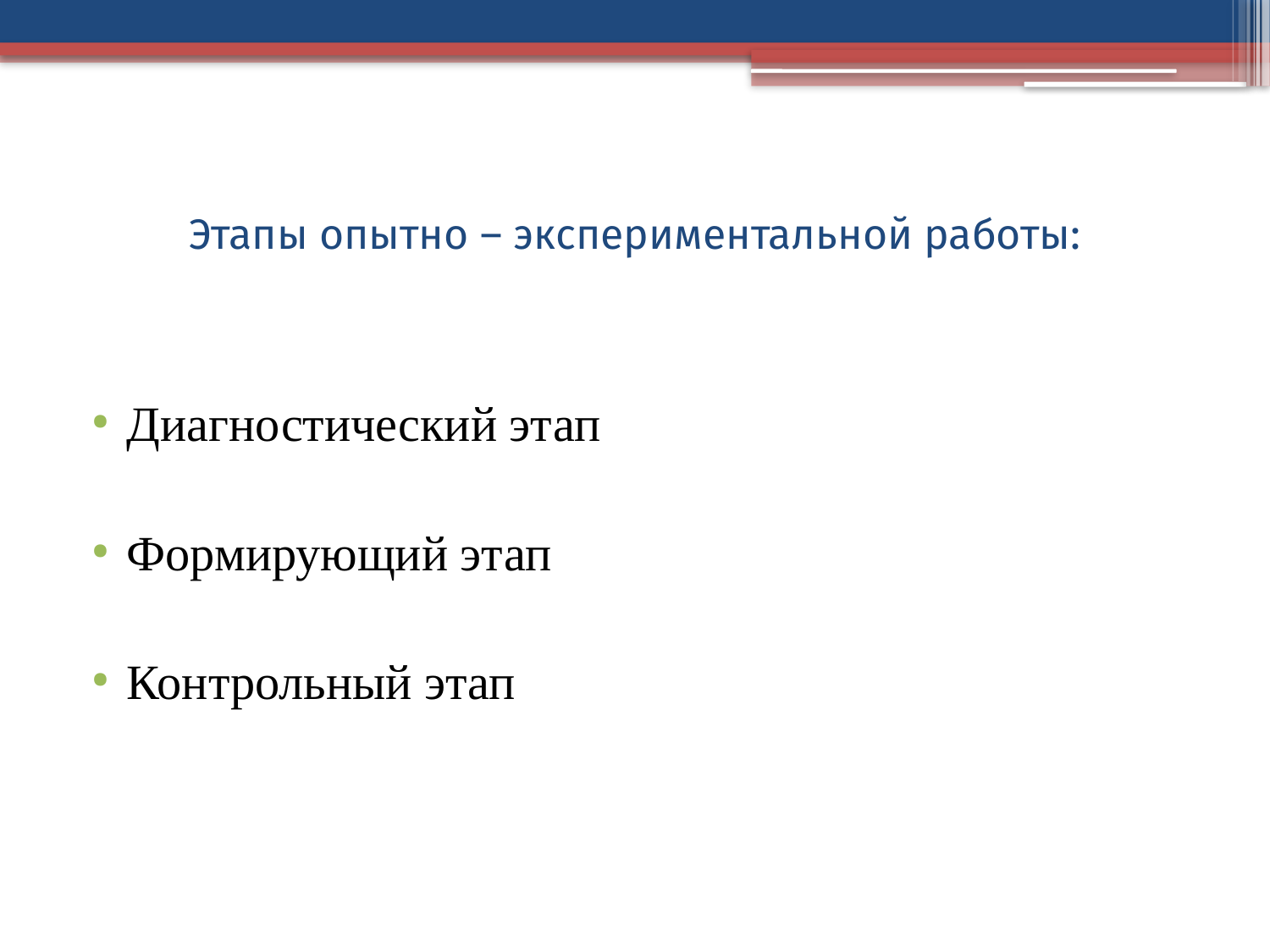

# Этапы опытно – экспериментальной работы:
Диагностический этап

Формирующий этап

Контрольный этап